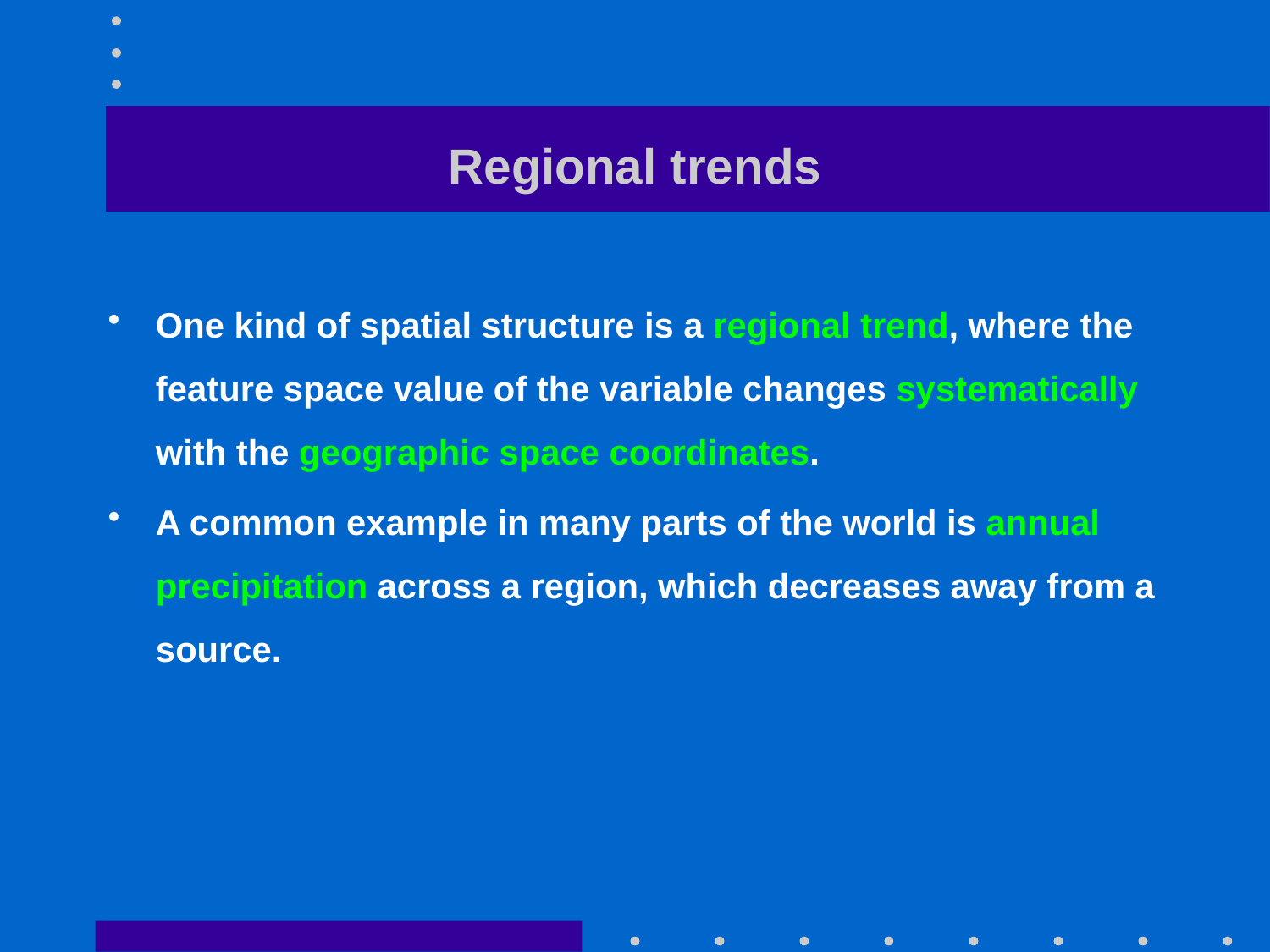

# Regional trends
One kind of spatial structure is a regional trend, where the feature space value of the variable changes systematically with the geographic space coordinates.
A common example in many parts of the world is annual precipitation across a region, which decreases away from a source.